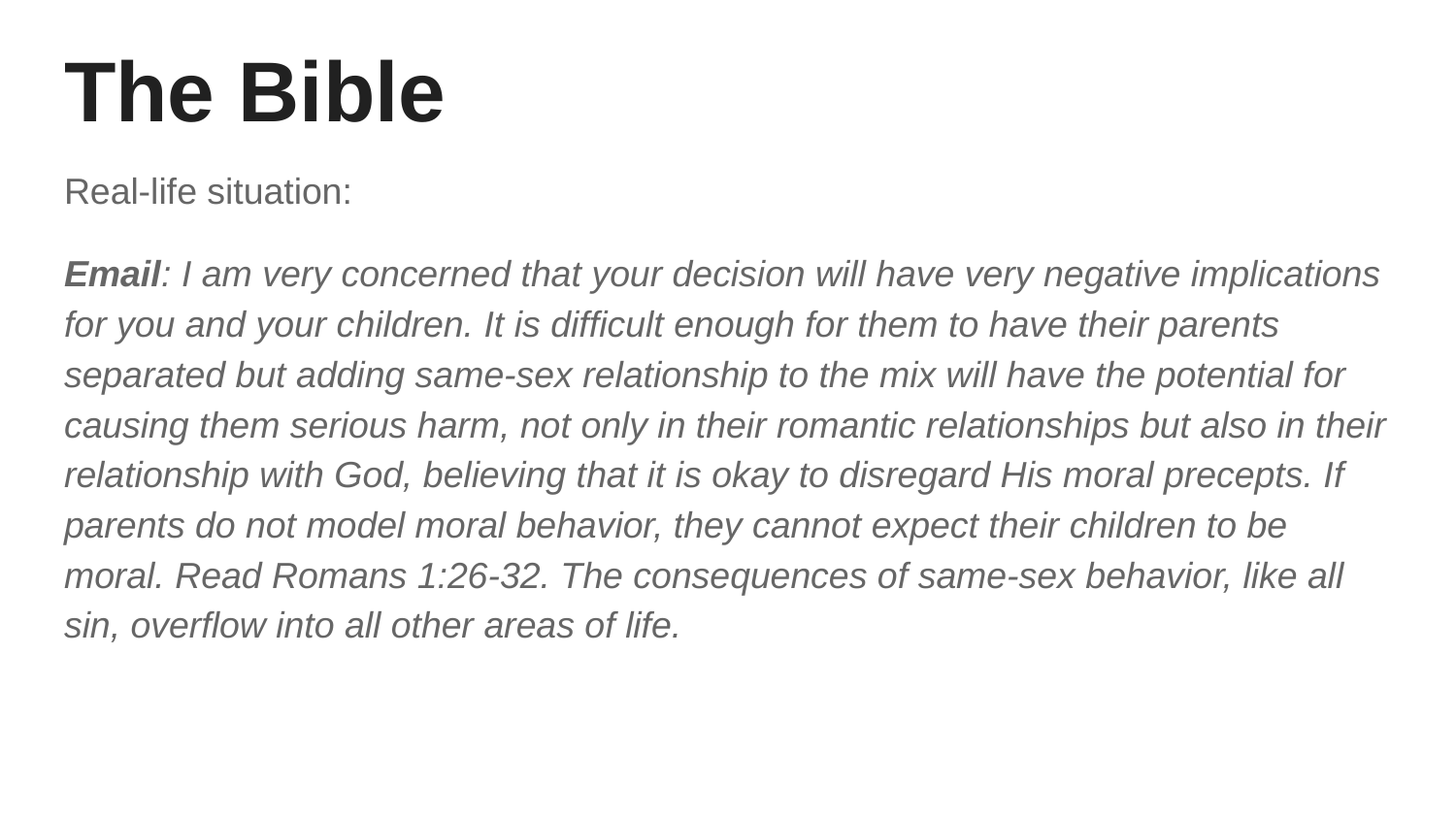

# The Bible
Real-life situation:
Email: I am very concerned that your decision will have very negative implications for you and your children. It is difficult enough for them to have their parents separated but adding same-sex relationship to the mix will have the potential for causing them serious harm, not only in their romantic relationships but also in their relationship with God, believing that it is okay to disregard His moral precepts. If parents do not model moral behavior, they cannot expect their children to be moral. Read Romans 1:26-32. The consequences of same-sex behavior, like all sin, overflow into all other areas of life.